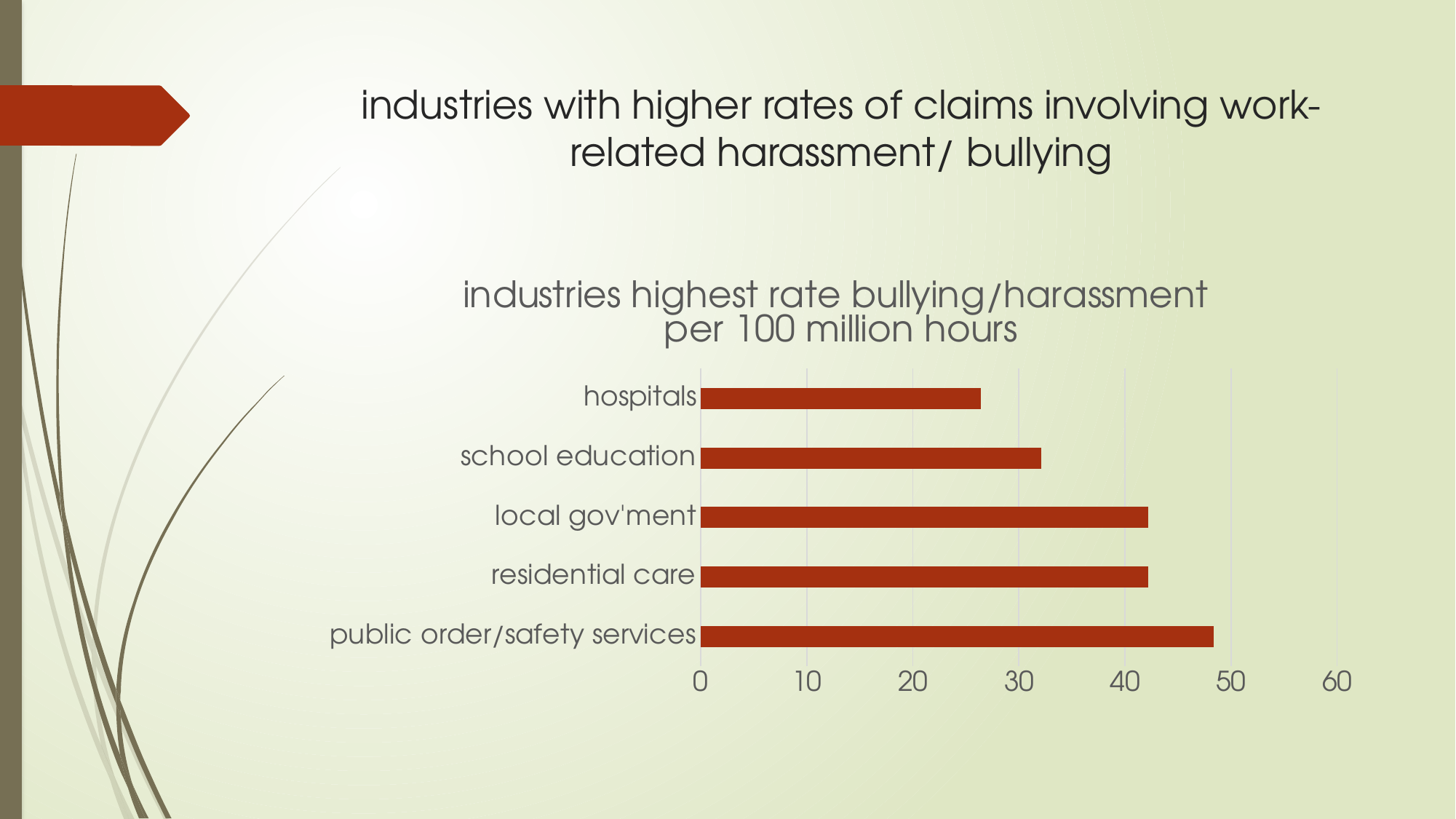

# industries with higher rates of claims involving work-related harassment/ bullying

### Chart: industries highest rate bullying/harassment
per 100 million hours

| Category | per 100 million hours |
|---|---|
| public order/safety services | 48.4 |
| residential care | 42.2 |
| local gov'ment | 42.2 |
| school education | 32.1 |
| hospitals | 26.4 |